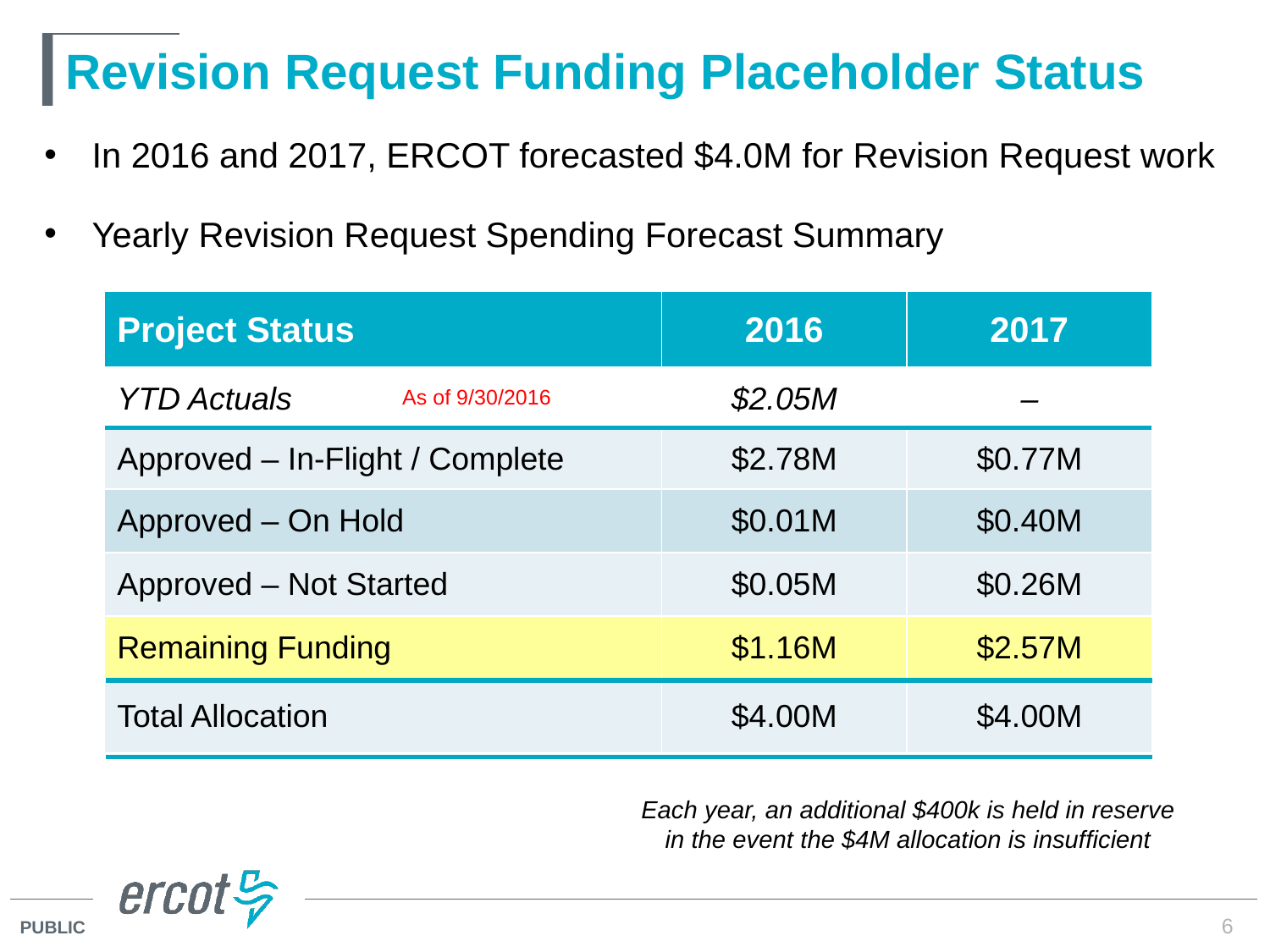

# Revision Request Funding Placeholder Status
In 2016 and 2017, ERCOT forecasted $4.0M for Revision Request work

Yearly Revision Request Spending Forecast Summary
| Project Status | 2016 | 2017 |
| --- | --- | --- |
| YTD Actuals | $2.05M | – |
| Approved – In-Flight / Complete | $2.78M | $0.77M |
| Approved – On Hold | $0.01M | $0.40M |
| Approved – Not Started | $0.05M | $0.26M |
| Remaining Funding | $1.16M | $2.57M |
| Total Allocation | $4.00M | $4.00M |
As of 9/30/2016
Each year, an additional $400k is held in reserve in the event the $4M allocation is insufficient
6